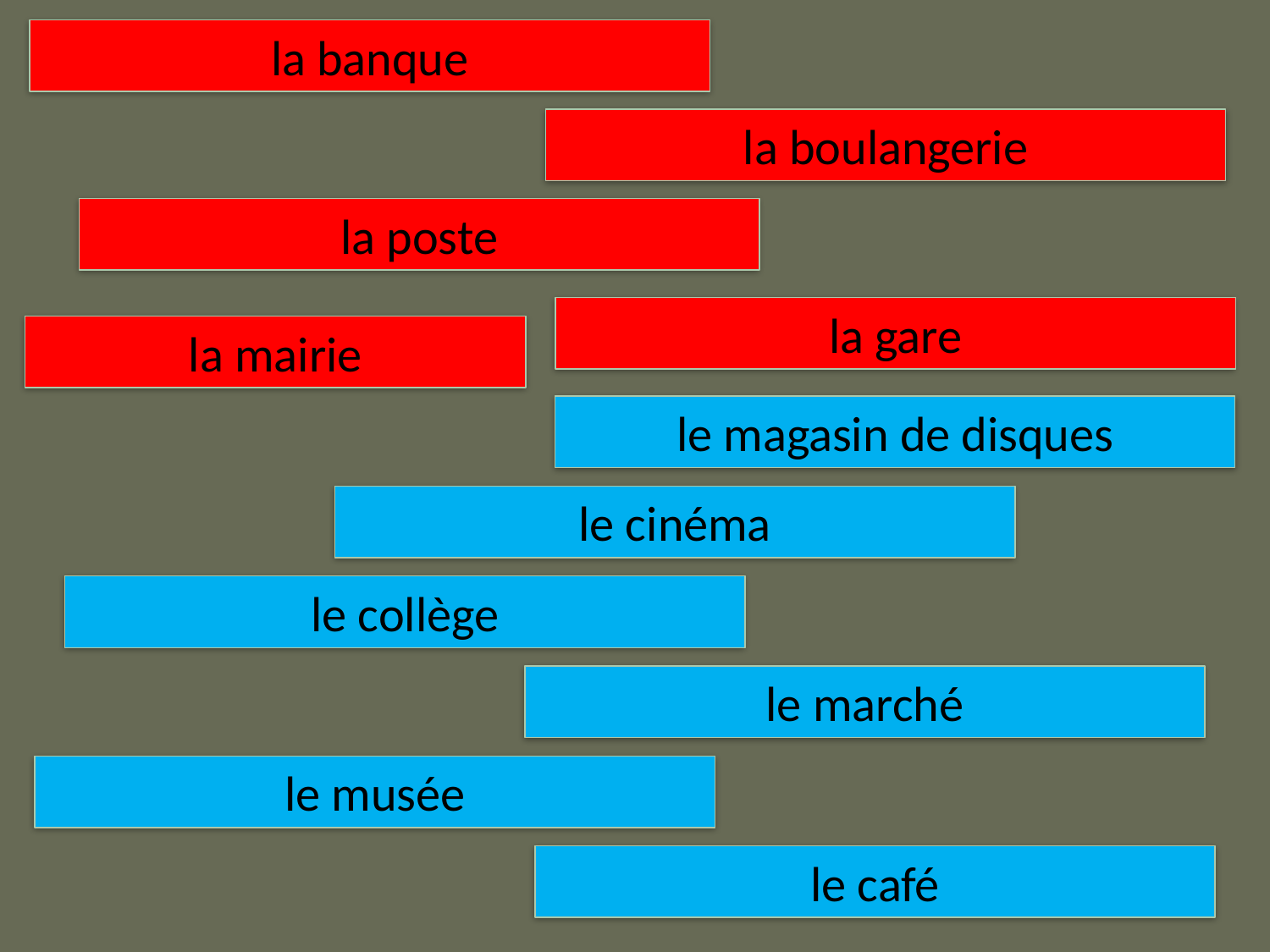

la banque
la boulangerie
la poste
la gare
la mairie
le magasin de disques
le cinéma
le collège
le marché
le musée
le café